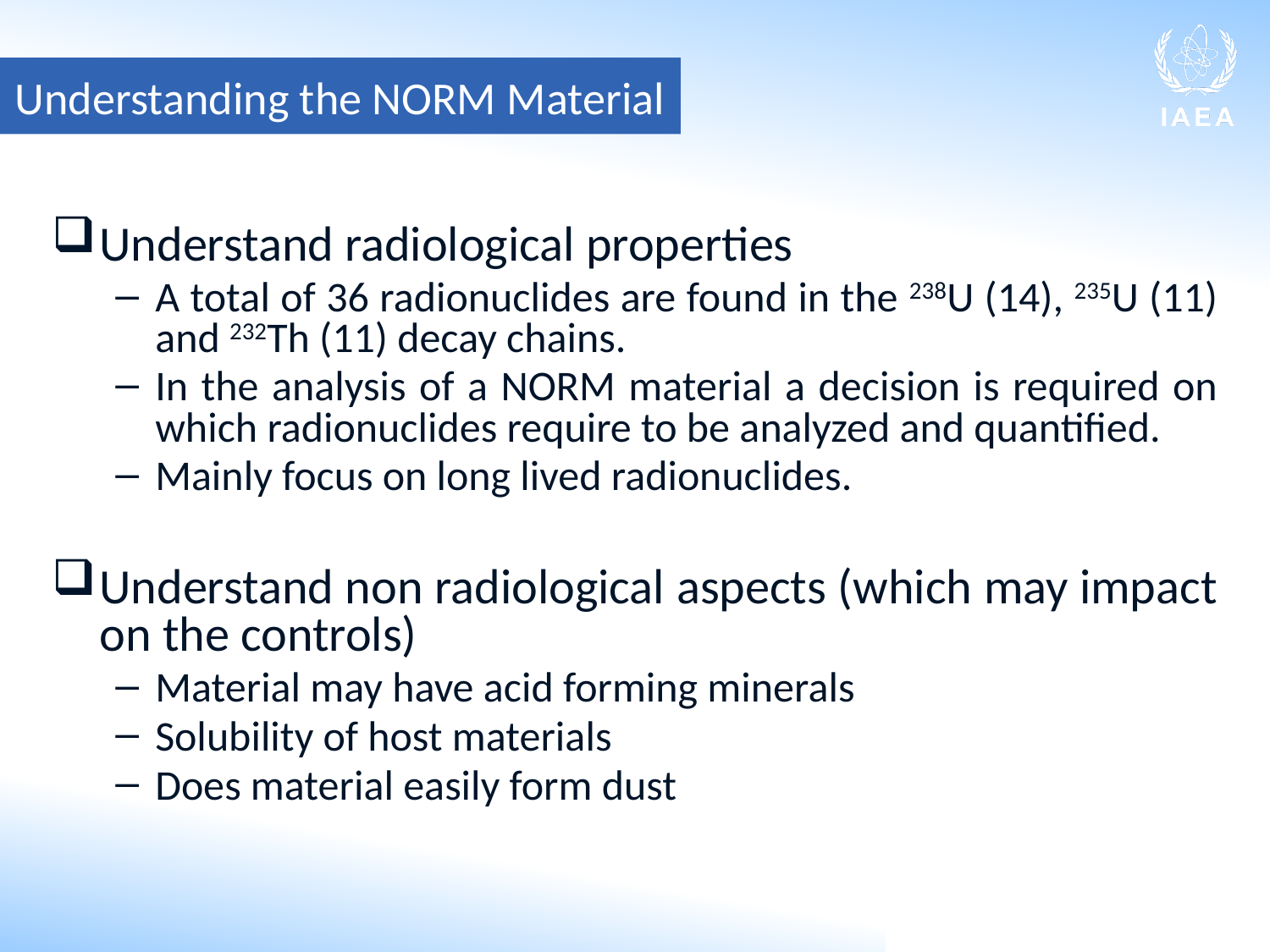

Understanding the NORM Material
Understand radiological properties
A total of 36 radionuclides are found in the 238U (14), 235U (11) and 232Th (11) decay chains.
In the analysis of a NORM material a decision is required on which radionuclides require to be analyzed and quantified.
Mainly focus on long lived radionuclides.

Understand non radiological aspects (which may impact on the controls)
Material may have acid forming minerals
Solubility of host materials
Does material easily form dust